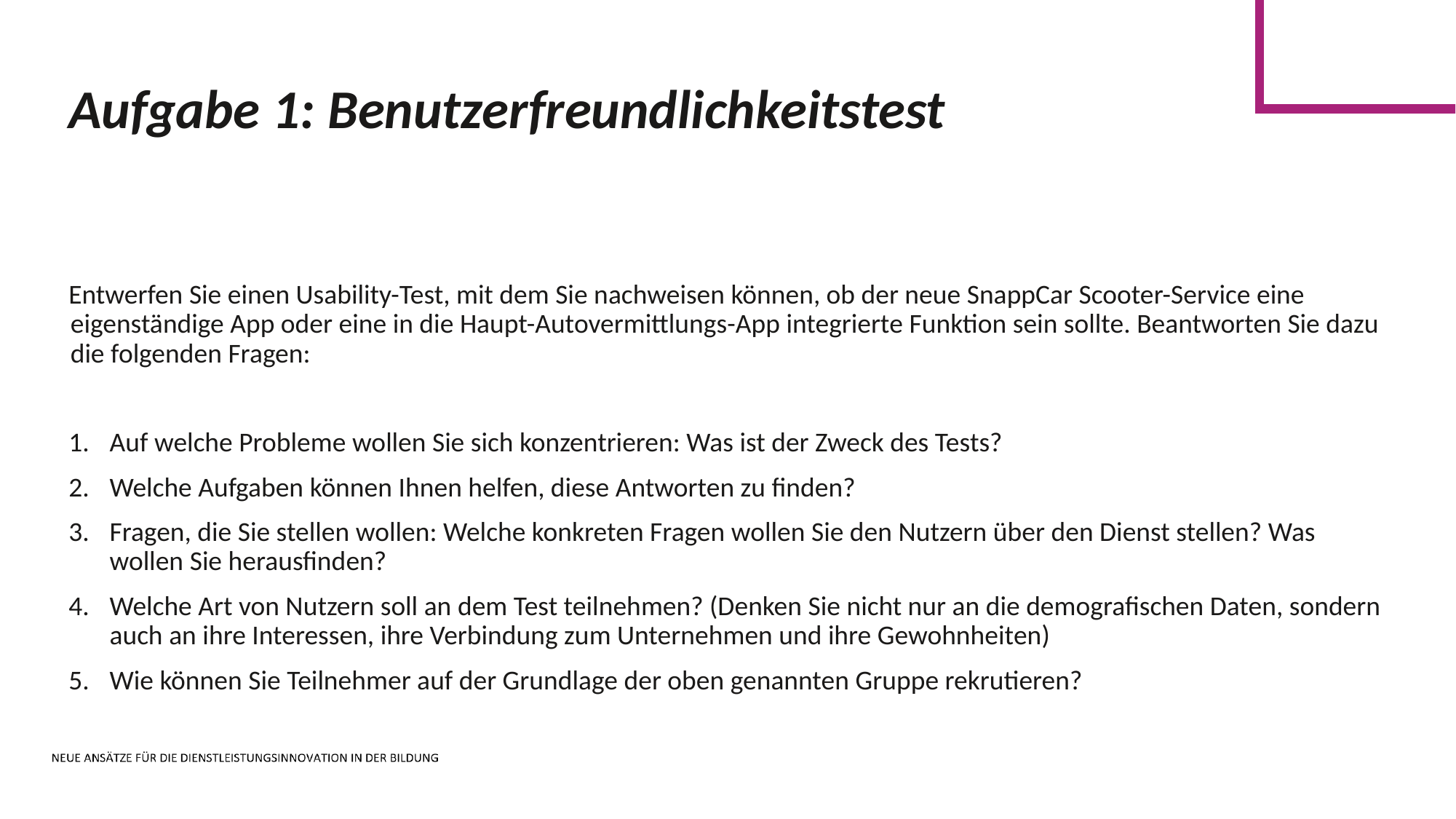

Aufgabe 1: Benutzerfreundlichkeitstest
Entwerfen Sie einen Usability-Test, mit dem Sie nachweisen können, ob der neue SnappCar Scooter-Service eine eigenständige App oder eine in die Haupt-Autovermittlungs-App integrierte Funktion sein sollte. Beantworten Sie dazu die folgenden Fragen:

Auf welche Probleme wollen Sie sich konzentrieren: Was ist der Zweck des Tests?
Welche Aufgaben können Ihnen helfen, diese Antworten zu finden?
Fragen, die Sie stellen wollen: Welche konkreten Fragen wollen Sie den Nutzern über den Dienst stellen? Was wollen Sie herausfinden?
Welche Art von Nutzern soll an dem Test teilnehmen? (Denken Sie nicht nur an die demografischen Daten, sondern auch an ihre Interessen, ihre Verbindung zum Unternehmen und ihre Gewohnheiten)
Wie können Sie Teilnehmer auf der Grundlage der oben genannten Gruppe rekrutieren?